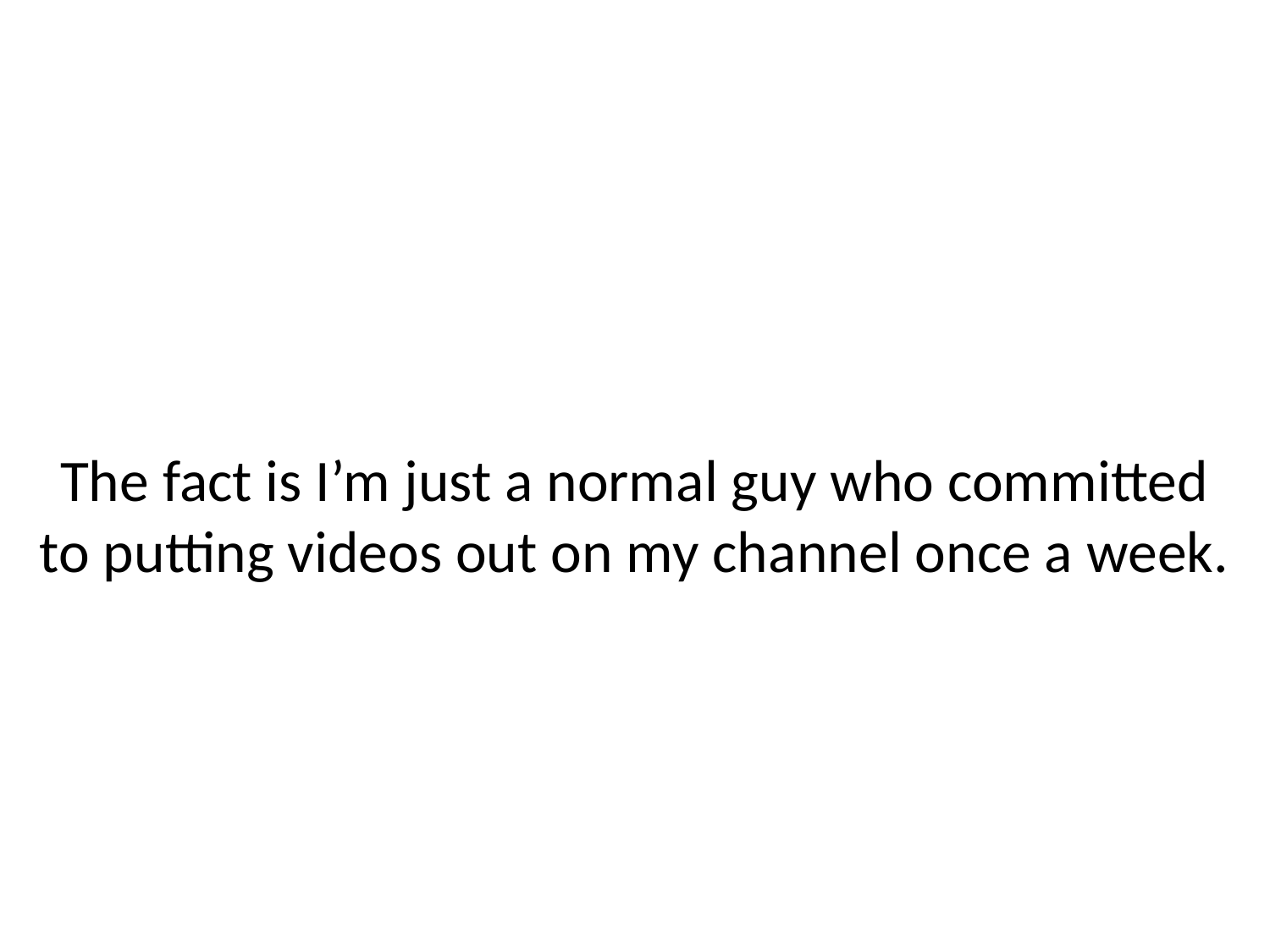

# The fact is I’m just a normal guy who committed to putting videos out on my channel once a week.